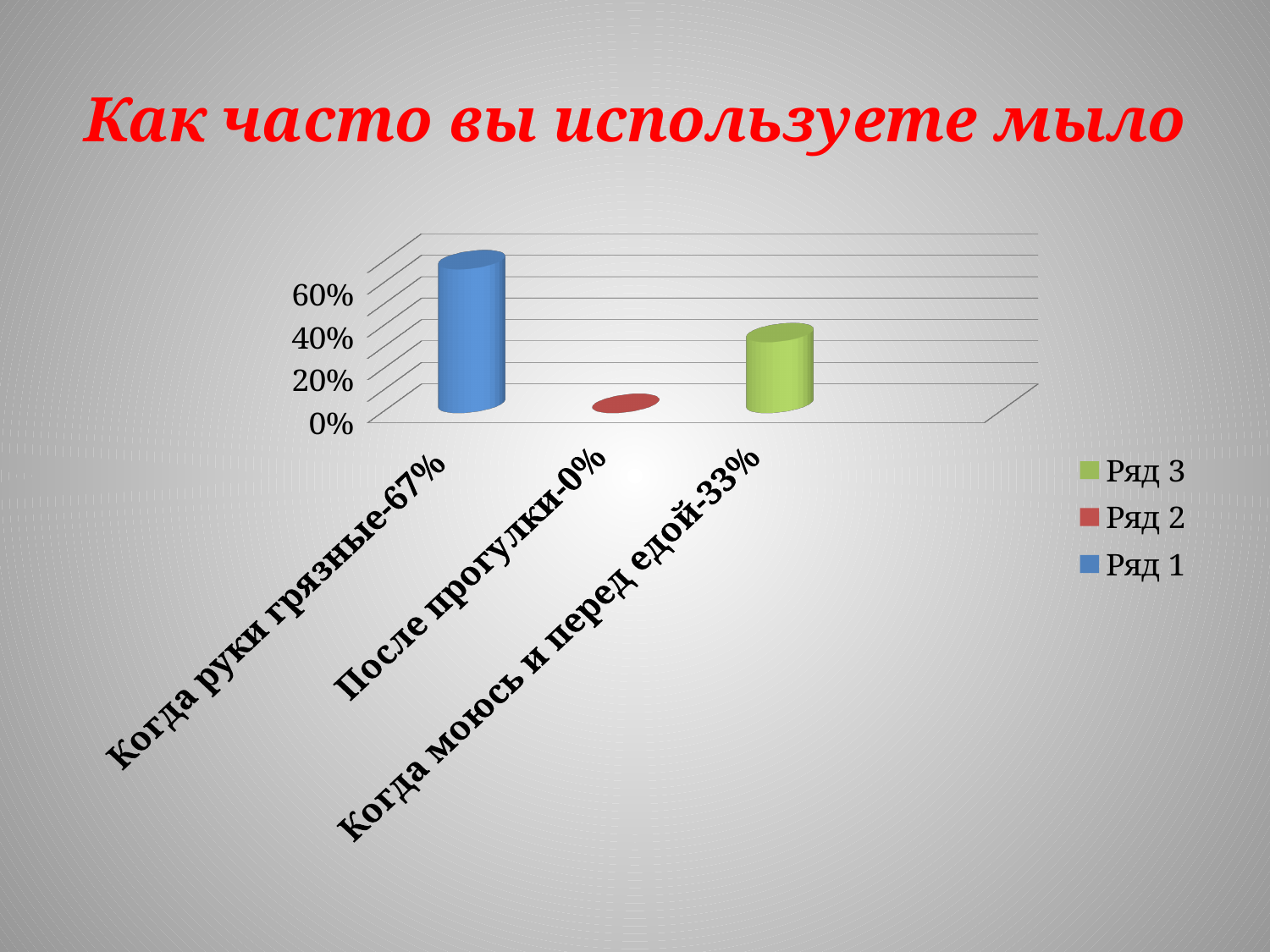

# Как часто вы используете мыло

[unsupported chart]